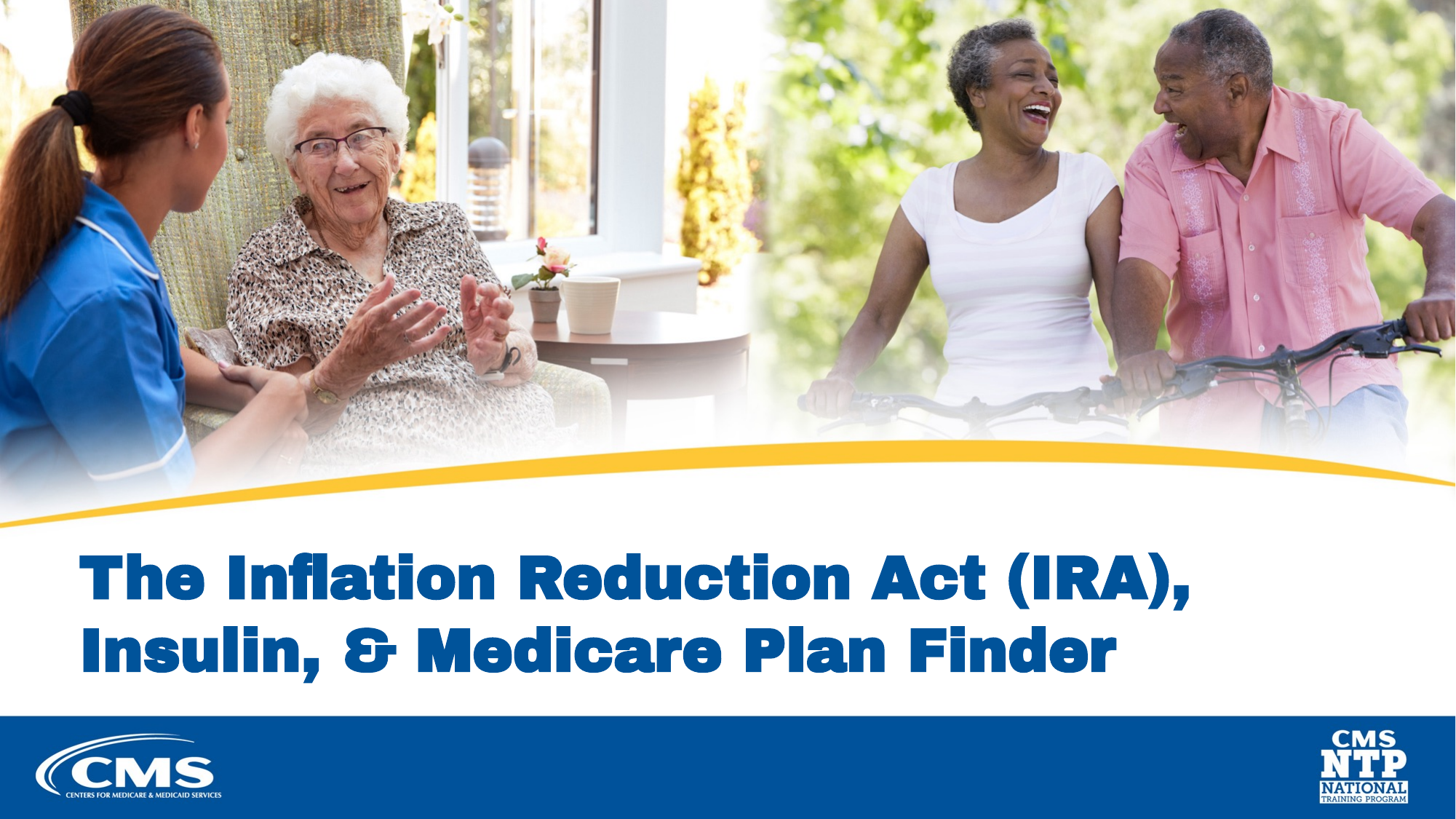

# The Inflation Reduction Act (IRA), Insulin, & Medicare Plan Finder